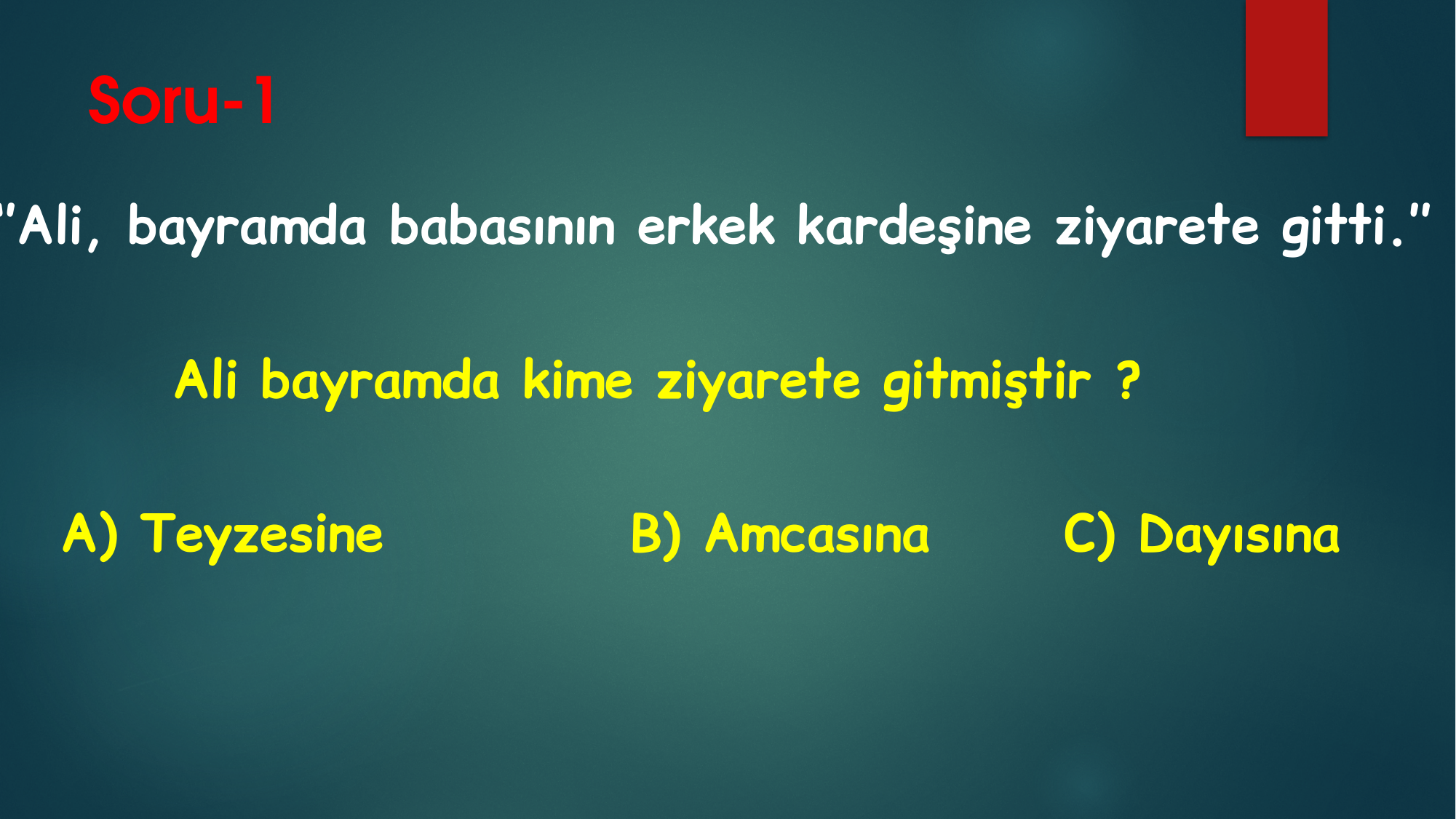

# Soru-1
 ‘’Ali, bayramda babasının erkek kardeşine ziyarete gitti.’’

         Ali bayramda kime ziyarete gitmiştir ?

    A) Teyzesine           B) Amcasına      C) Dayısına